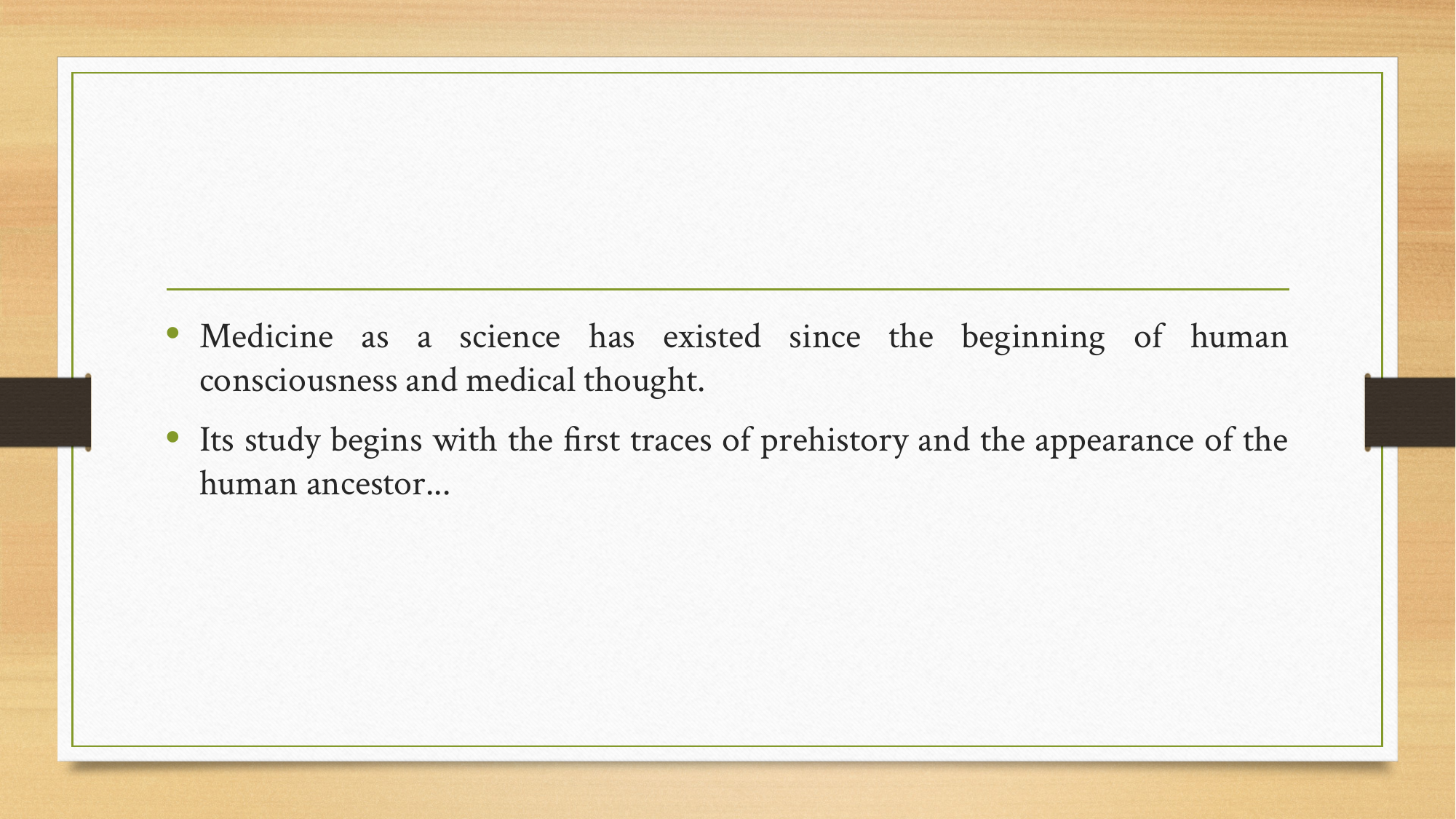

Medicine as a science has existed since the beginning of human consciousness and medical thought.
Its study begins with the first traces of prehistory and the appearance of the human ancestor...